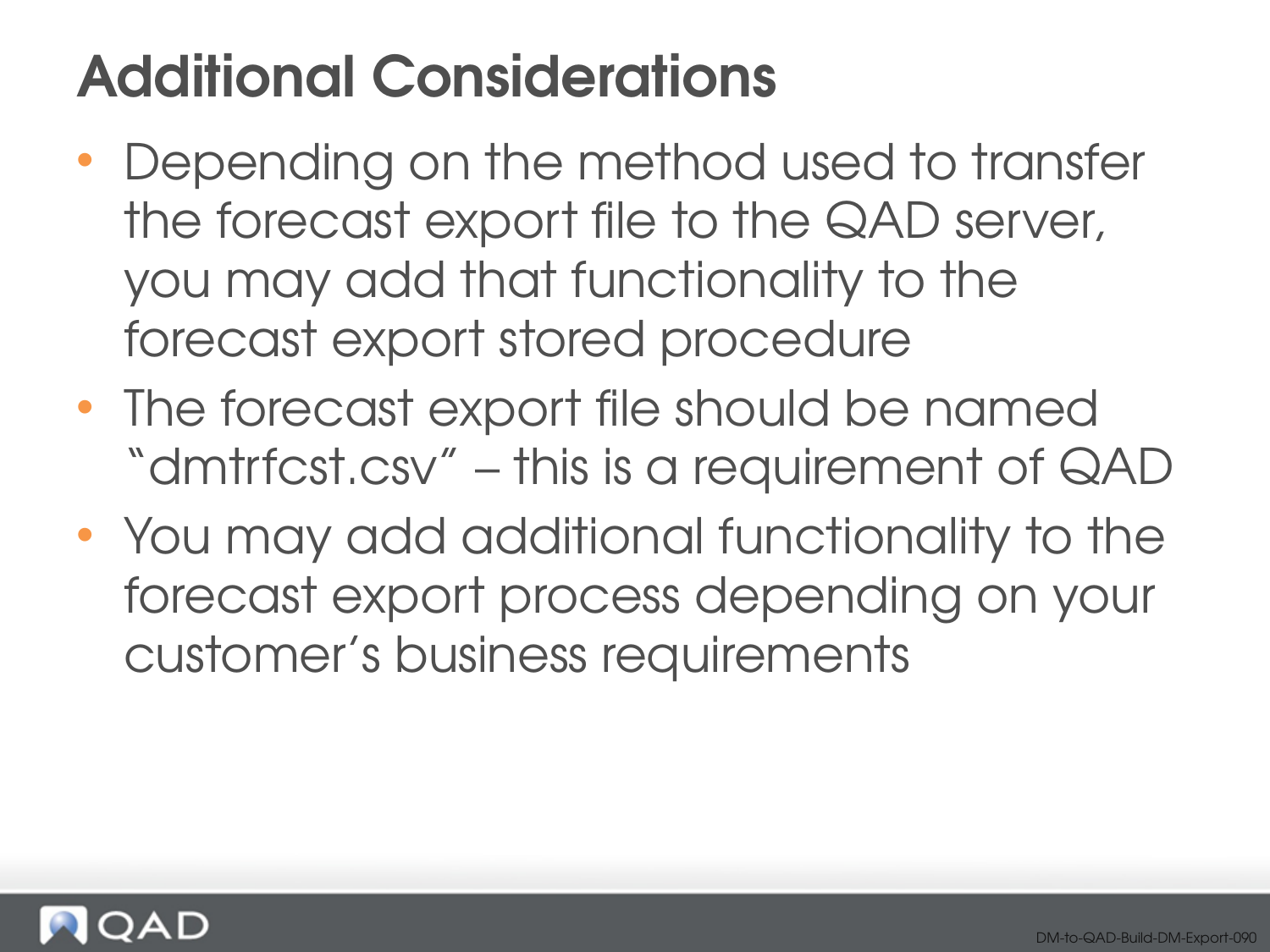

# Additional Considerations
Depending on the method used to transfer the forecast export file to the QAD server, you may add that functionality to the forecast export stored procedure
The forecast export file should be named “dmtrfcst.csv” – this is a requirement of QAD
You may add additional functionality to the forecast export process depending on your customer’s business requirements
DM-to-QAD-Build-DM-Export-090